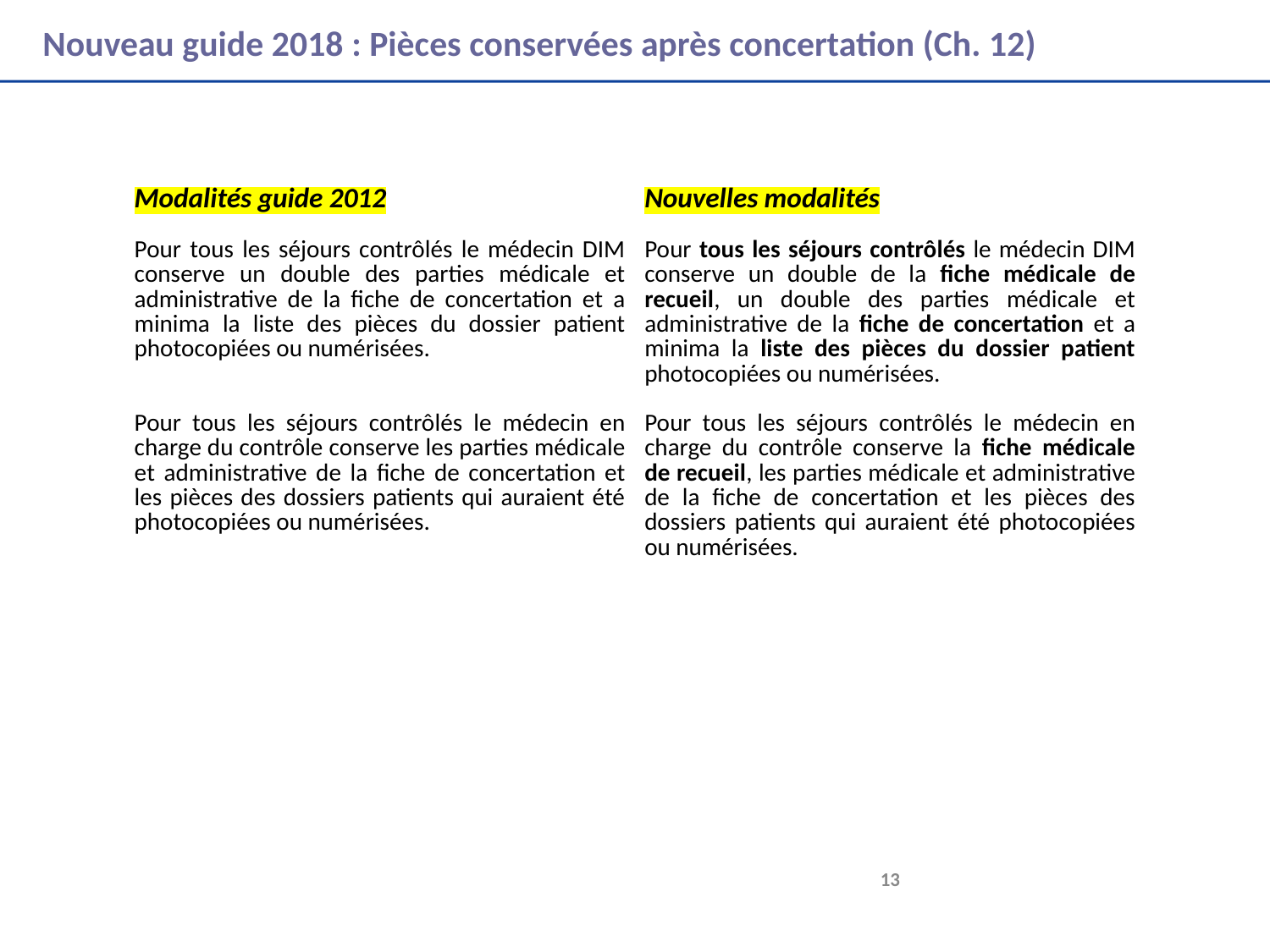

# Nouveau guide 2018 : Pièces conservées après concertation (Ch. 12)
| Modalités guide 2012 Pour tous les séjours contrôlés le médecin DIM conserve un double des parties médicale et administrative de la fiche de concertation et a minima la liste des pièces du dossier patient photocopiées ou numérisées.     Pour tous les séjours contrôlés le médecin en charge du contrôle conserve les parties médicale et administrative de la fiche de concertation et les pièces des dossiers patients qui auraient été photocopiées ou numérisées. | Nouvelles modalités Pour tous les séjours contrôlés le médecin DIM conserve un double de la fiche médicale de recueil, un double des parties médicale et administrative de la fiche de concertation et a minima la liste des pièces du dossier patient photocopiées ou numérisées.   Pour tous les séjours contrôlés le médecin en charge du contrôle conserve la fiche médicale de recueil, les parties médicale et administrative de la fiche de concertation et les pièces des dossiers patients qui auraient été photocopiées ou numérisées. |
| --- | --- |
	13